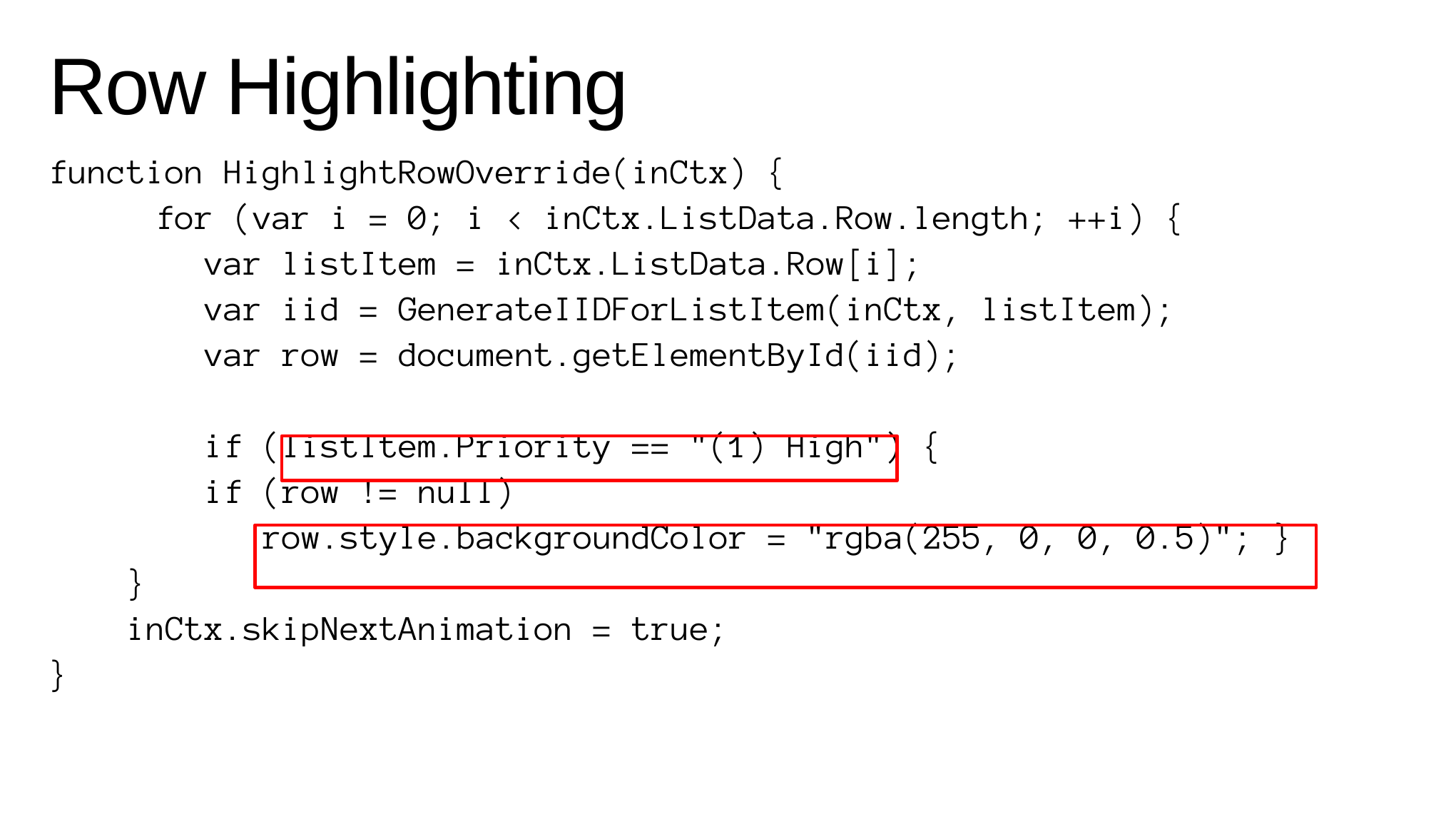

# Row Highlighting
function HighlightRowOverride(inCtx) {
	for (var i = 0; i < inCtx.ListData.Row.length; ++i) {
        var listItem = inCtx.ListData.Row[i];
        var iid = GenerateIIDForListItem(inCtx, listItem);
        var row = document.getElementById(iid);

        if (listItem.Priority == "(1) High") {
        if (row != null)
         	row.style.backgroundColor = "rgba(255, 0, 0, 0.5)"; }
    }
    inCtx.skipNextAnimation = true;
}